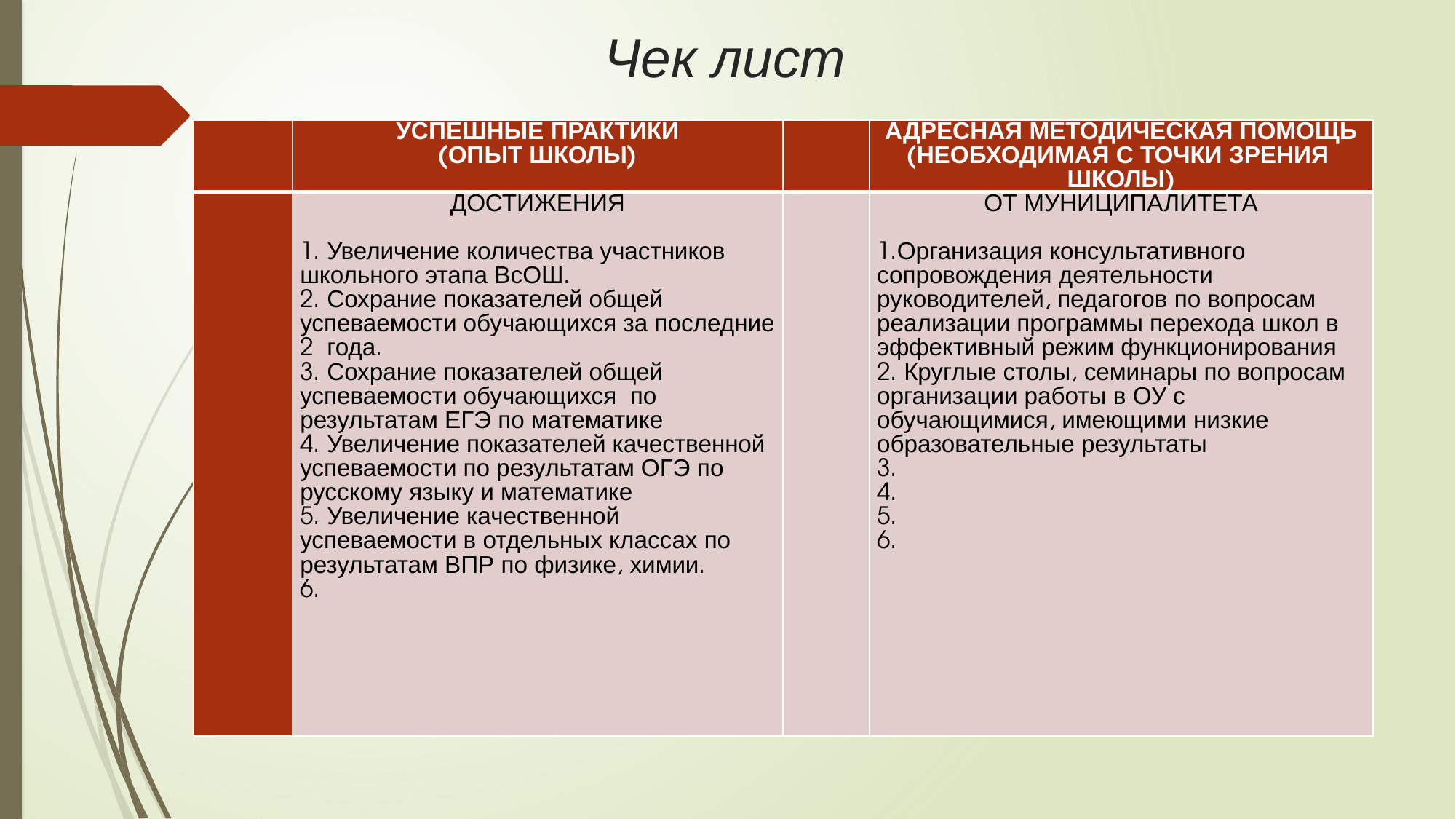

# Чек лист
|  | УСПЕШНЫЕ ПРАКТИКИ (ОПЫТ ШКОЛЫ) |  | АДРЕСНАЯ МЕТОДИЧЕСКАЯ ПОМОЩЬ (НЕОБХОДИМАЯ С ТОЧКИ ЗРЕНИЯ ШКОЛЫ) |
| --- | --- | --- | --- |
|  | ДОСТИЖЕНИЯ   1. Увеличение количества участников школьного этапа ВсОШ. 2. Сохрание показателей общей успеваемости обучающихся за последние 2 года. 3. Сохрание показателей общей успеваемости обучающихся по результатам ЕГЭ по математике 4. Увеличение показателей качественной успеваемости по результатам ОГЭ по русскому языку и математике 5. Увеличение качественной успеваемости в отдельных классах по результатам ВПР по физике, химии. 6. |  | ОТ МУНИЦИПАЛИТЕТА   1.Организация консультативного сопровождения деятельности руководителей, педагогов по вопросам реализации программы перехода школ в эффективный режим функционирования 2. Круглые столы, семинары по вопросам организации работы в ОУ с обучающимися, имеющими низкие образовательные результаты 3. 4. 5. 6. |